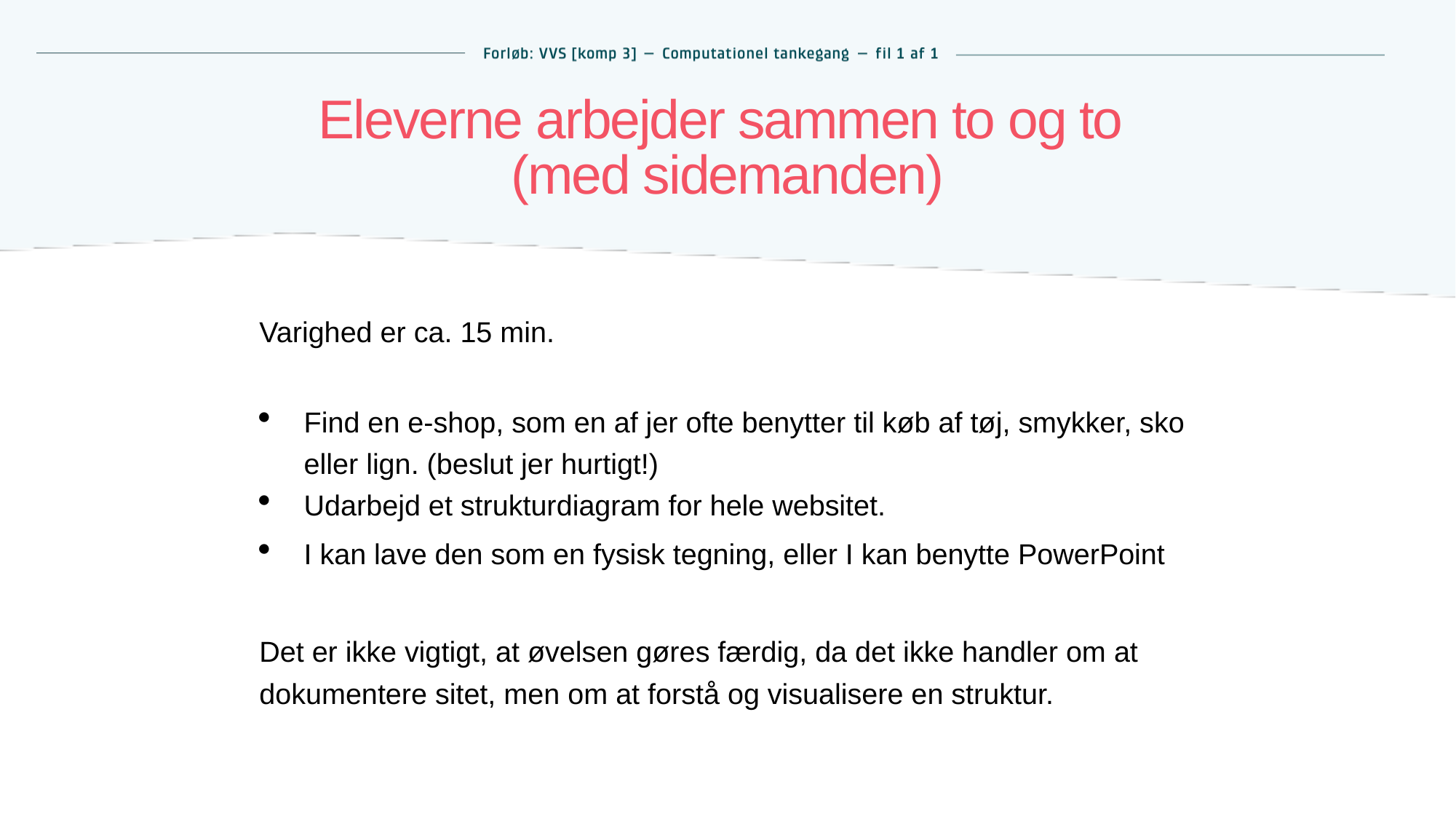

# Eleverne arbejder sammen to og to (med sidemanden)
Varighed er ca. 15 min.

Find en e-shop, som en af jer ofte benytter til køb af tøj, smykker, sko eller lign. (beslut jer hurtigt!)
Udarbejd et strukturdiagram for hele websitet.
I kan lave den som en fysisk tegning, eller I kan benytte PowerPoint

Det er ikke vigtigt, at øvelsen gøres færdig, da det ikke handler om at dokumentere sitet, men om at forstå og visualisere en struktur.
6